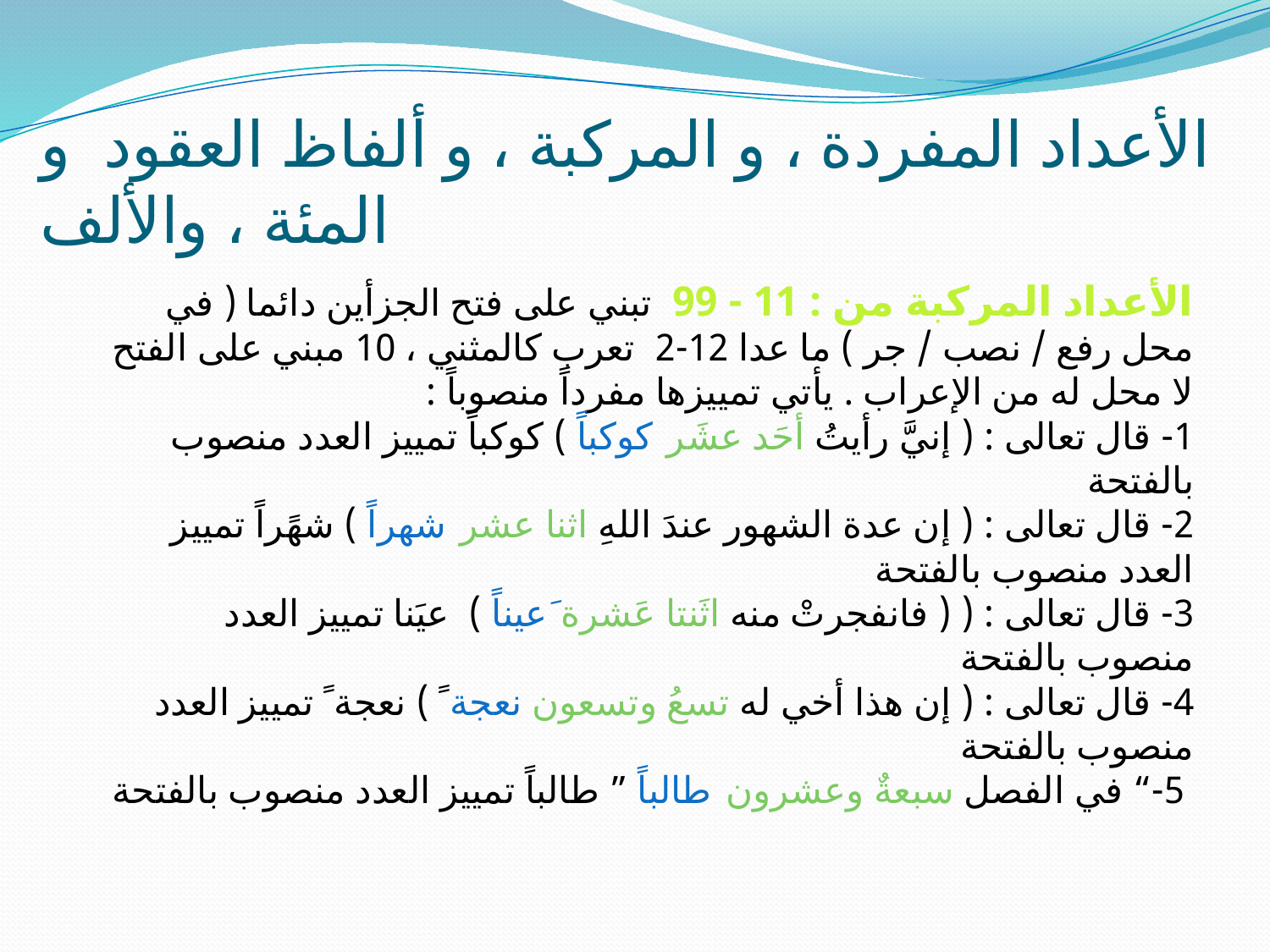

# الأعداد المفردة ، و المركبة ، و ألفاظ العقود  و المئة ، والألف
 الأعداد المركبة من : 11 - 99  تبني على فتح الجزأين دائما ( في محل رفع / نصب / جر ) ما عدا 12-2 تعرب كالمثني ، 10 مبني على الفتح لا محل له من الإعراب . يأتي تمييزها مفرداً منصوباً :
1- قال تعالى : ( إنيَّ رأيتُ أحَد عشَر كوكباً ) كوكباً تمييز العدد منصوب بالفتحة 
2- قال تعالى : ( إن عدة الشهور عندَ اللهِ اثنا عشر شهراً ) شهًراً تمييز العدد منصوب بالفتحة 
3- قال تعالى : ( ( فانفجرتْ منه اثَنتا عَشرة َعيناً )  عيَنا تمييز العدد منصوب بالفتحة 
4- قال تعالى : ( إن هذا أخي له تسعُ وتسعون نعجة ً ) نعجة ً تمييز العدد منصوب بالفتحة 
5-“ في الفصل سبعةٌ وعشرون طالباً ” طالباً تمييز العدد منصوب بالفتحة